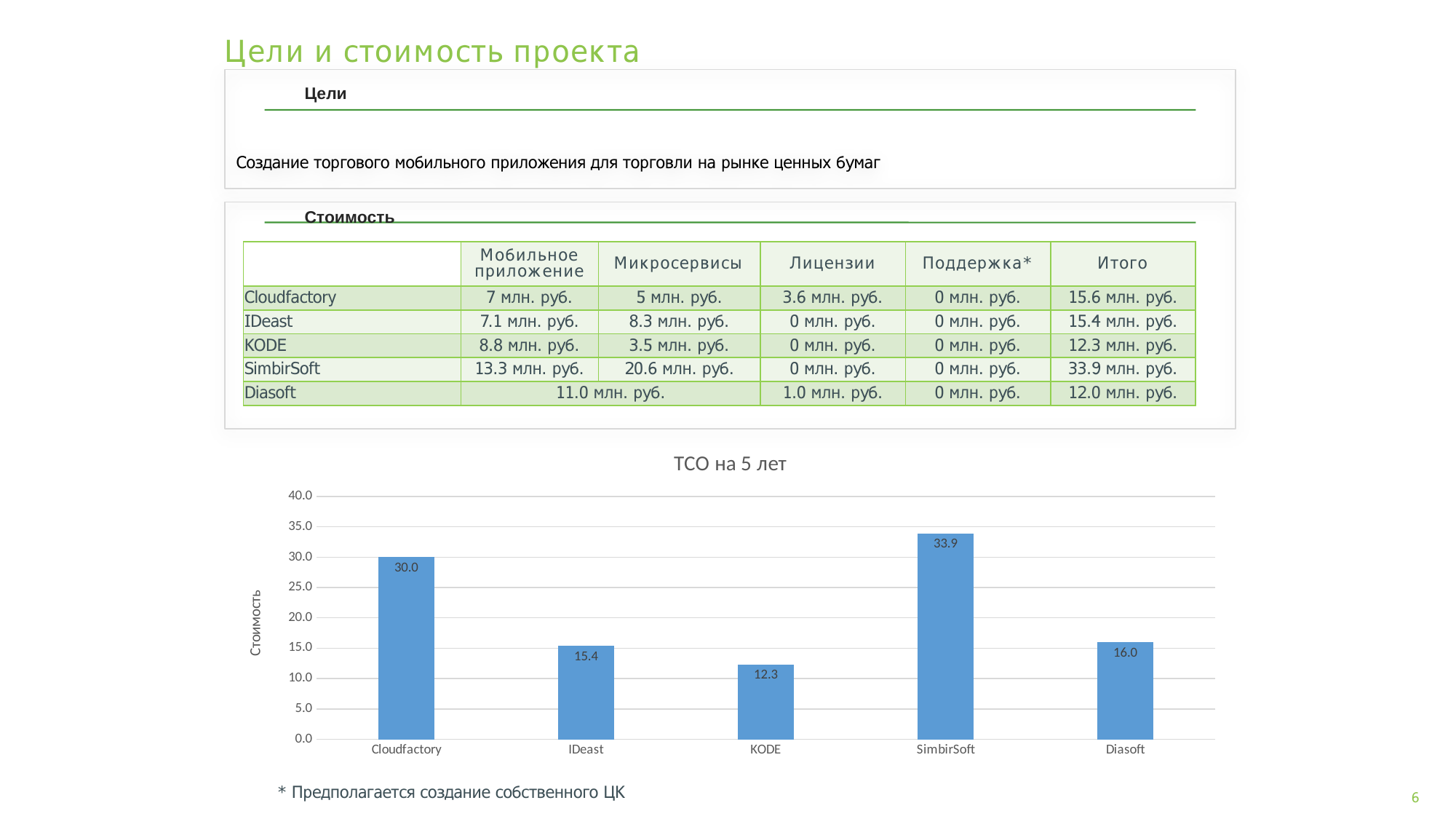

# Цели и стоимость проекта

Создание торгового мобильного приложения для торговли на рынке ценных бумаг
Цели

Стоимость

|  | Мобильное приложение | Микросервисы | Лицензии | Поддержка\* | Итого |
| --- | --- | --- | --- | --- | --- |
| Cloudfactory | 7 млн. руб. | 5 млн. руб. | 3.6 млн. руб. | 0 млн. руб. | 15.6 млн. руб. |
| IDeast | 7.1 млн. руб. | 8.3 млн. руб. | 0 млн. руб. | 0 млн. руб. | 15.4 млн. руб. |
| KODE | 8.8 млн. руб. | 3.5 млн. руб. | 0 млн. руб. | 0 млн. руб. | 12.3 млн. руб. |
| SimbirSoft | 13.3 млн. руб. | 20.6 млн. руб. | 0 млн. руб. | 0 млн. руб. | 33.9 млн. руб. |
| Diasoft | 11.0 млн. руб. |  | 1.0 млн. руб. | 0 млн. руб. | 12.0 млн. руб. |

### Chart: TCO на 5 лет

| Category |  |
|---|---|
| Cloudfactory | 30.0 |
| IDeast | 15.4 |
| KODE | 12.3 |
| SimbirSoft | 33.9 |
| Diasoft | 16.0 |
* Предполагается создание собственного ЦК